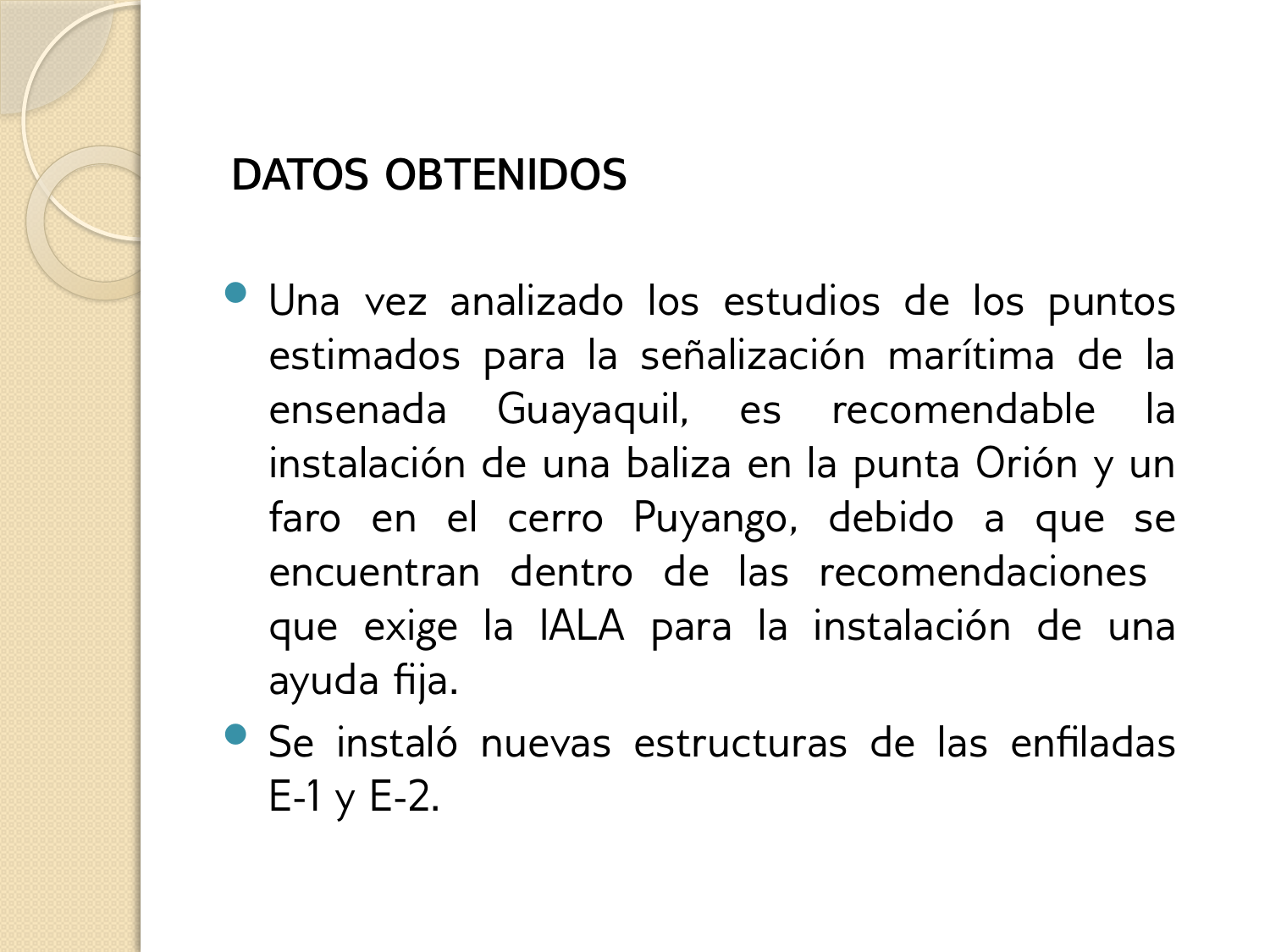

DATOS OBTENIDOS

Una vez analizado los estudios de los puntos estimados para la señalización marítima de la ensenada Guayaquil, es recomendable la instalación de una baliza en la punta Orión y un faro en el cerro Puyango, debido a que se encuentran dentro de las recomendaciones  que exige la IALA para la instalación de una ayuda fija.
Se instaló nuevas estructuras de las enfiladas E-1 y E-2.